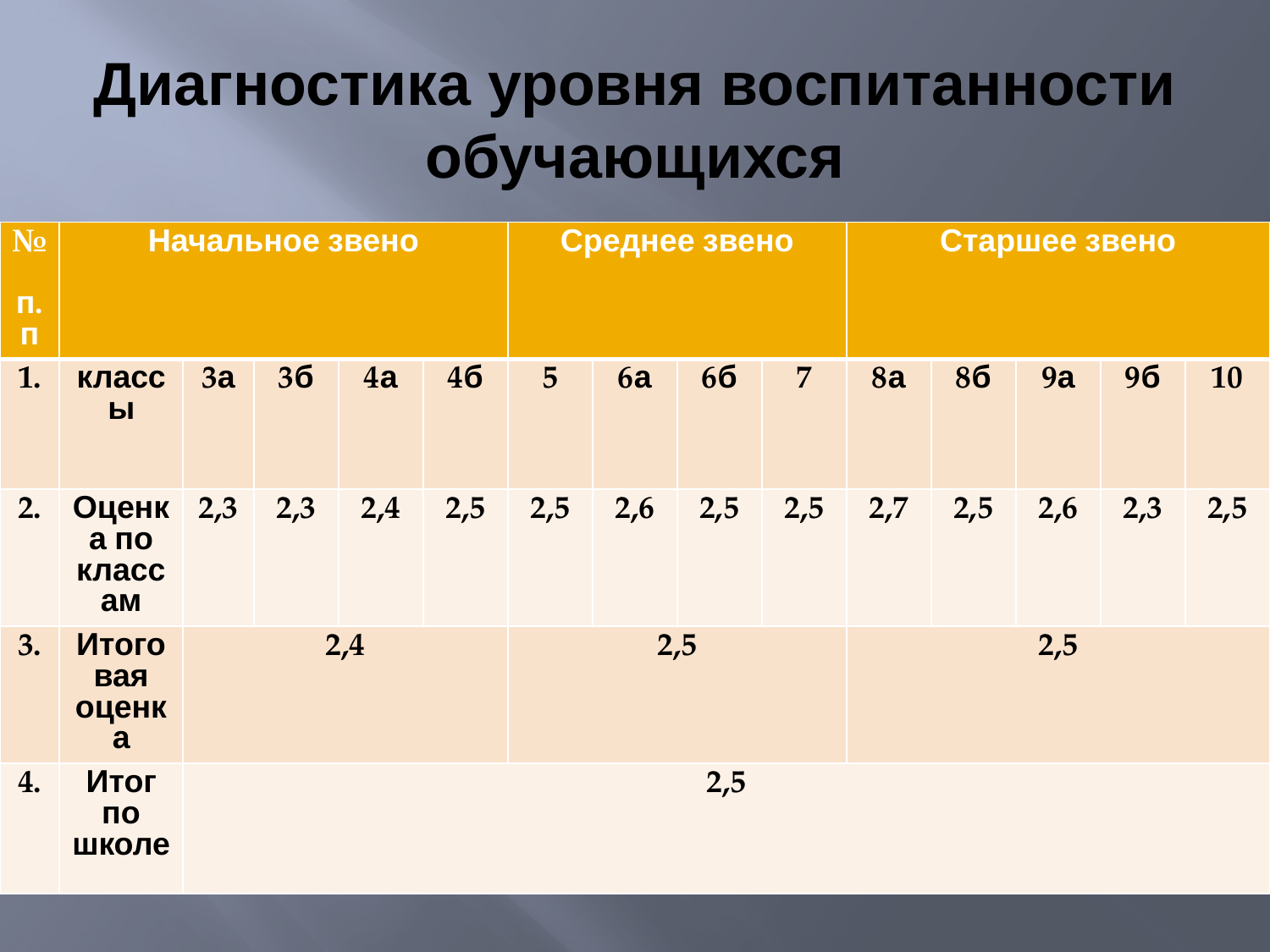

# Диагностика уровня воспитанности обучающихся
| № п.п | Начальное звено |  |  |  |  | Среднее звено |  |  |  | Старшее звено |  |  |  |  |
| --- | --- | --- | --- | --- | --- | --- | --- | --- | --- | --- | --- | --- | --- | --- |
| 1. | классы | 3а | 3б | 4а | 4б | 5 | 6а | 6б | 7 | 8а | 8б | 9а | 9б | 10 |
| 2. | Оценка по классам | 2,3 | 2,3 | 2,4 | 2,5 | 2,5 | 2,6 | 2,5 | 2,5 | 2,7 | 2,5 | 2,6 | 2,3 | 2,5 |
| 3. | Итоговая оценка | 2,4 |  |  |  | 2,5 |  |  |  | 2,5 |  |  |  |  |
| 4. | Итог по школе | 2,5 |  |  |  |  |  |  |  |  |  |  |  |  |